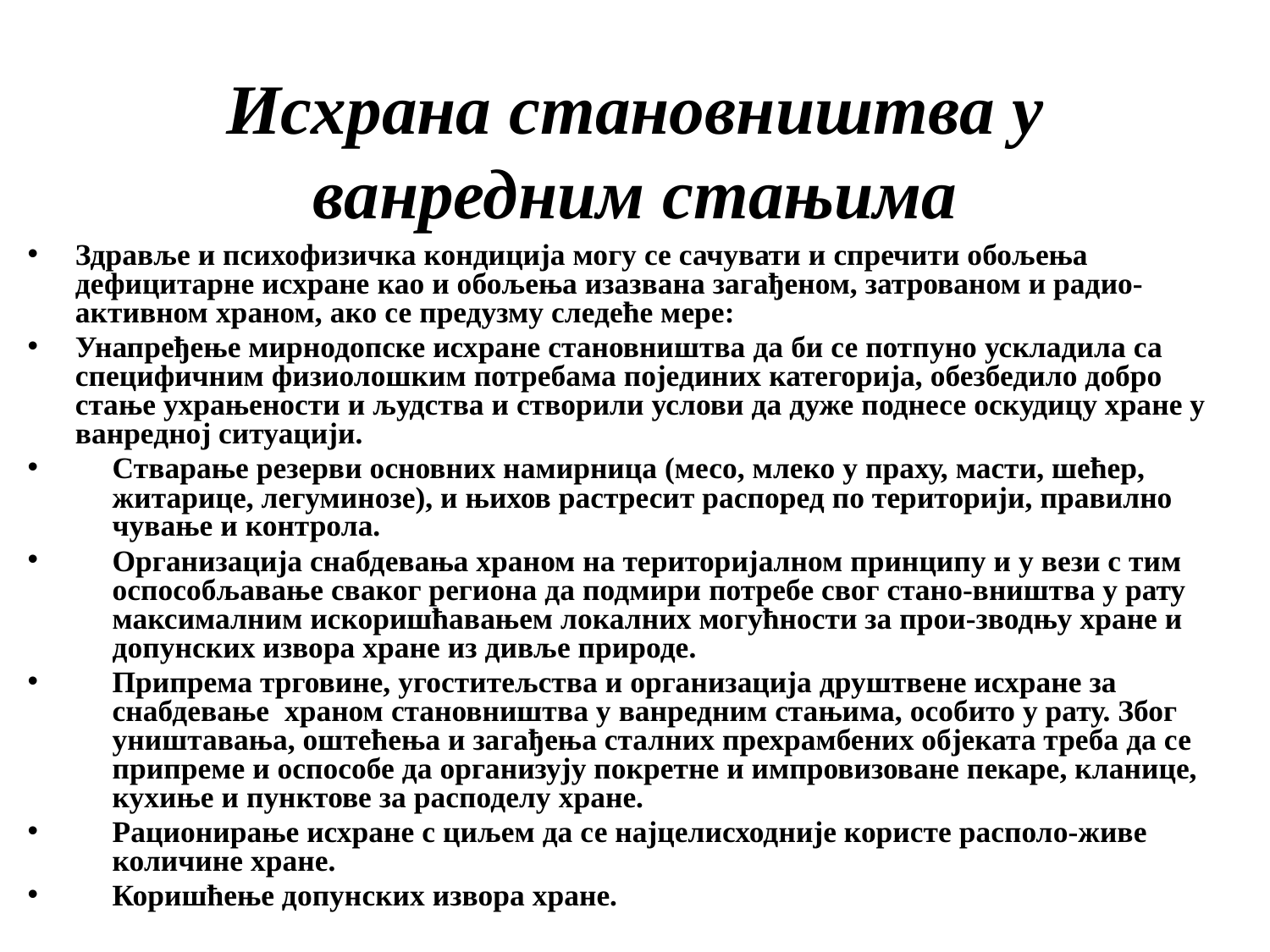

# Исхрана становништва у ванредним стањима
Здравље и психофизичка кондиција могу се сачувати и спречити обољења дефицитарне исхране као и обољења изазвана загађеном, затрованом и радио-активном храном, ако се предузму следеће мере:
Унапређење мирнодопске исхране становништва да би се потпуно ускладила са специфичним физиолошким потребама појединих категорија, обезбедило добро стање ухрањености и људства и створили услови да дуже поднесе оскудицу хране у ванредној ситуацији.
Стварање резерви основних намирница (месо, млеко у праху, масти, шећер, житарице, легуминозе), и њихов растресит распоред по територији, правилно чување и контрола.
Организација снабдевања храном на територијалном принципу и у вези с тим оспособљавање сваког региона да подмири потребе свог стано-вништва у рату максималним искоришћавањем локалних могућности за прои-зводњу хране и допунских извора хране из дивље природе.
Припрема трговине, угоститељства и организација друштвене исхране за снабдевање  храном становништва у ванредним стањима, особито у рату. Због уништавања, оштећења и загађења сталних прехрамбених објеката треба да се припреме и оспособе да организују покретне и импровизоване пекаре, кланице, кухиње и пунктове за расподелу хране.
Рационирање исхране с циљем да се најцелисходније користе располо-живе количине хране.
Коришћење допунских извора хране.